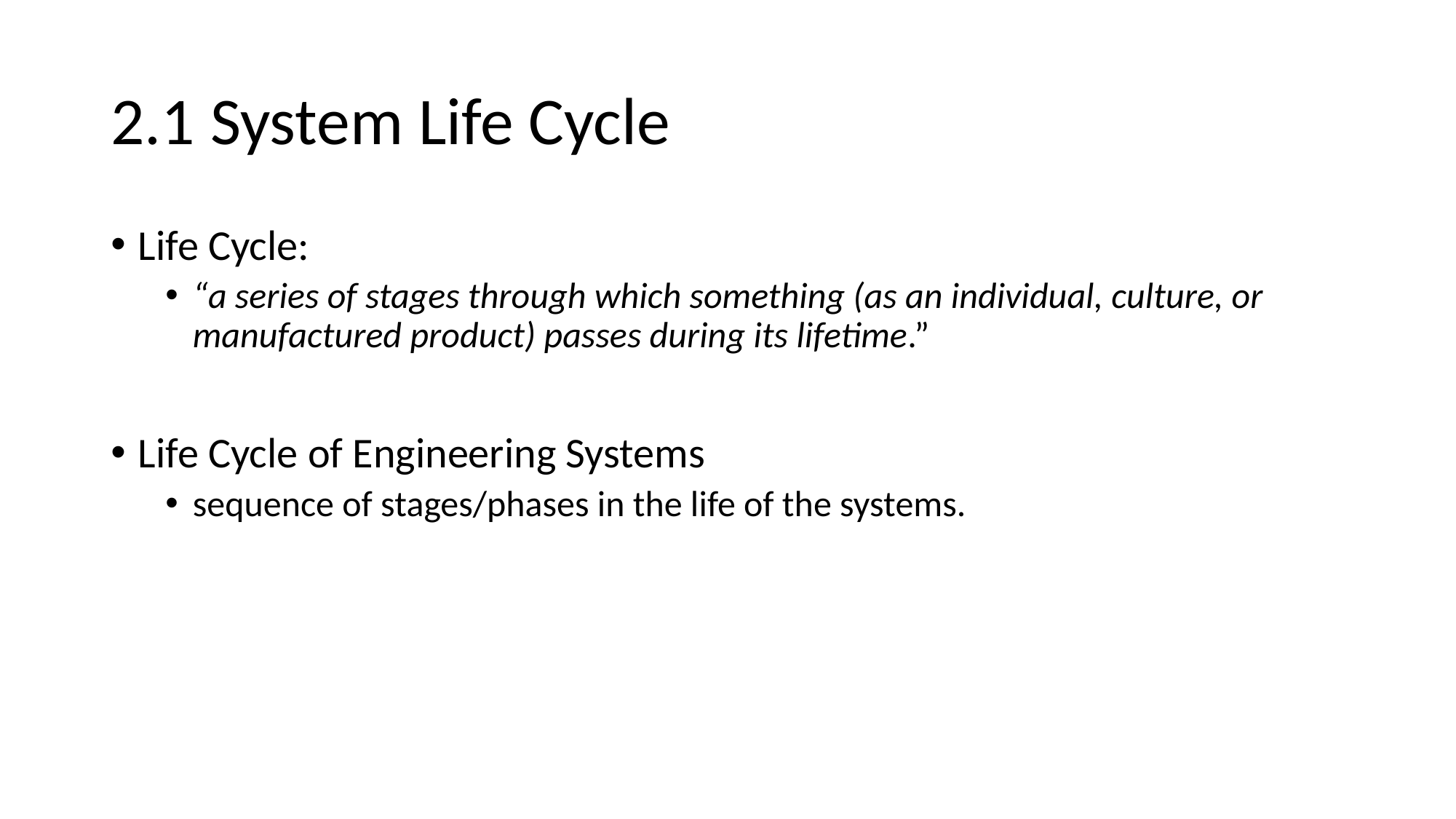

# 2.1 System Life Cycle
Life Cycle:
“a series of stages through which something (as an individual, culture, or manufactured product) passes during its lifetime.”

Life Cycle of Engineering Systems
sequence of stages/phases in the life of the systems.